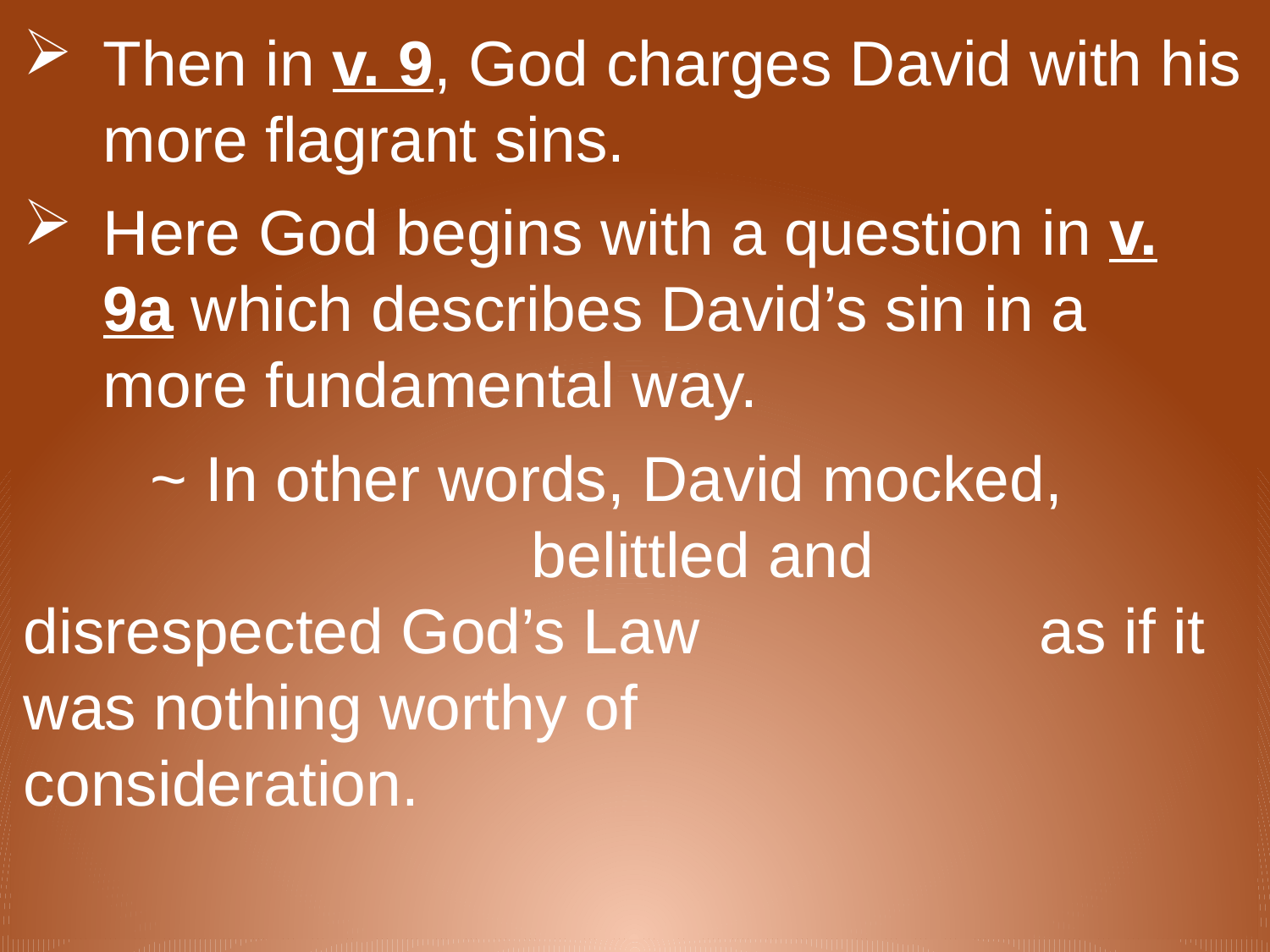

Then in v. 9, God charges David with his more flagrant sins.
Here God begins with a question in v. 9a which describes David’s sin in a more fundamental way.
	~ In other words, David mocked, 					belittled and disrespected God’s Law 			as if it was nothing worthy of 					consideration.